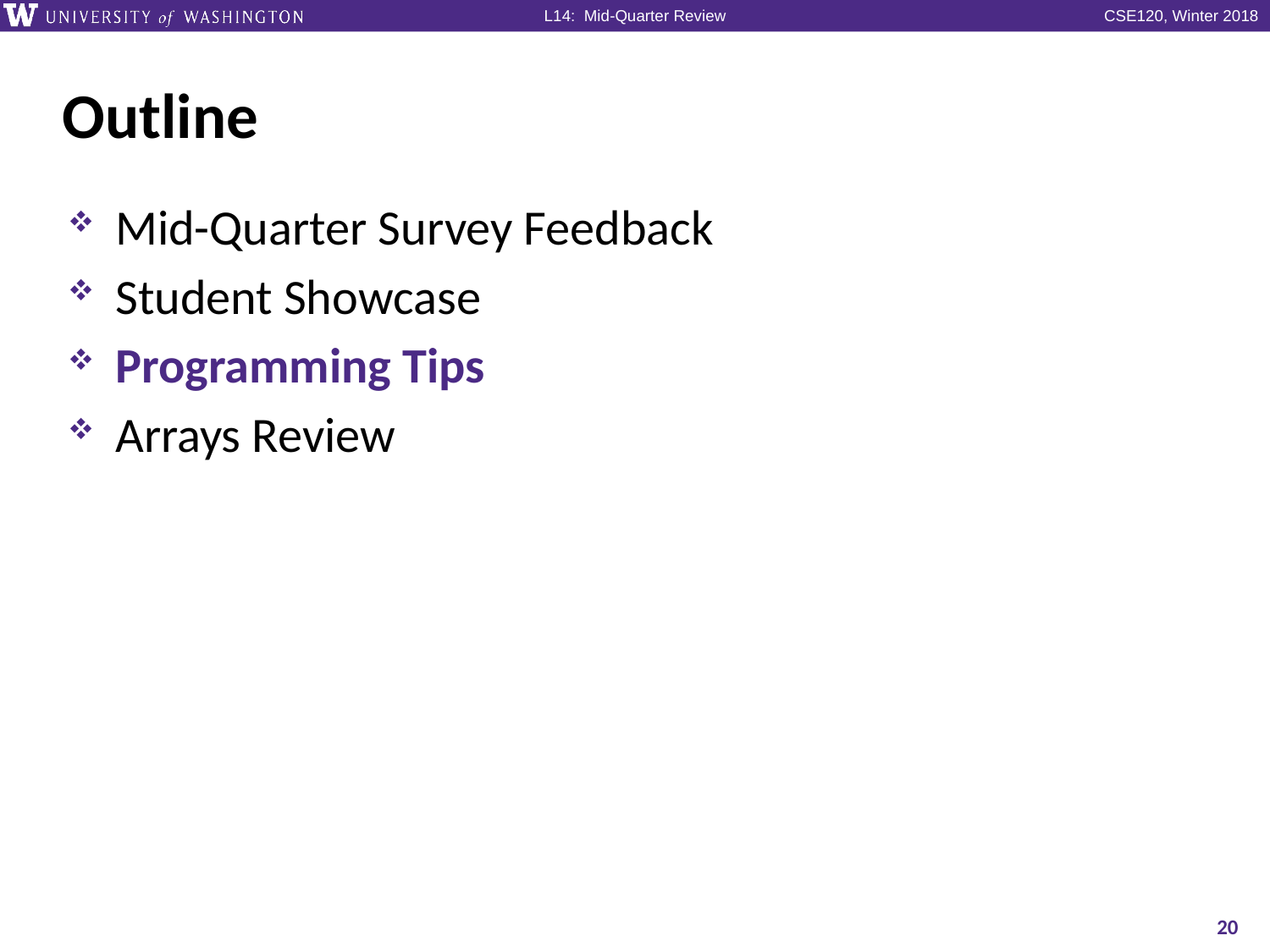

# Outline
Mid-Quarter Survey Feedback
Student Showcase
Programming Tips
Arrays Review
20